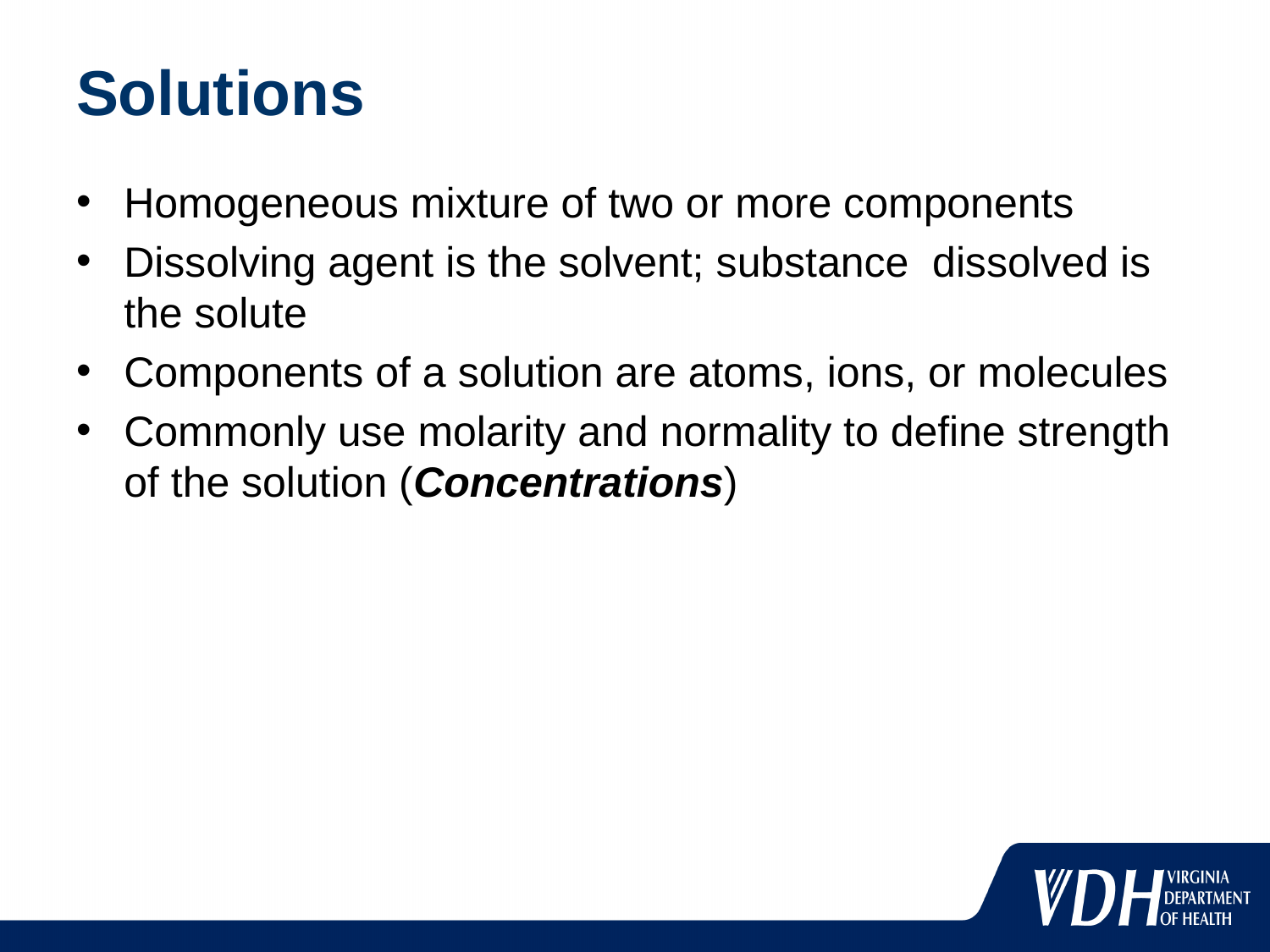

# Solutions
Homogeneous mixture of two or more components
Dissolving agent is the solvent; substance  dissolved is the solute
Components of a solution are atoms, ions, or molecules
Commonly use molarity and normality to define strength of the solution (Concentrations)